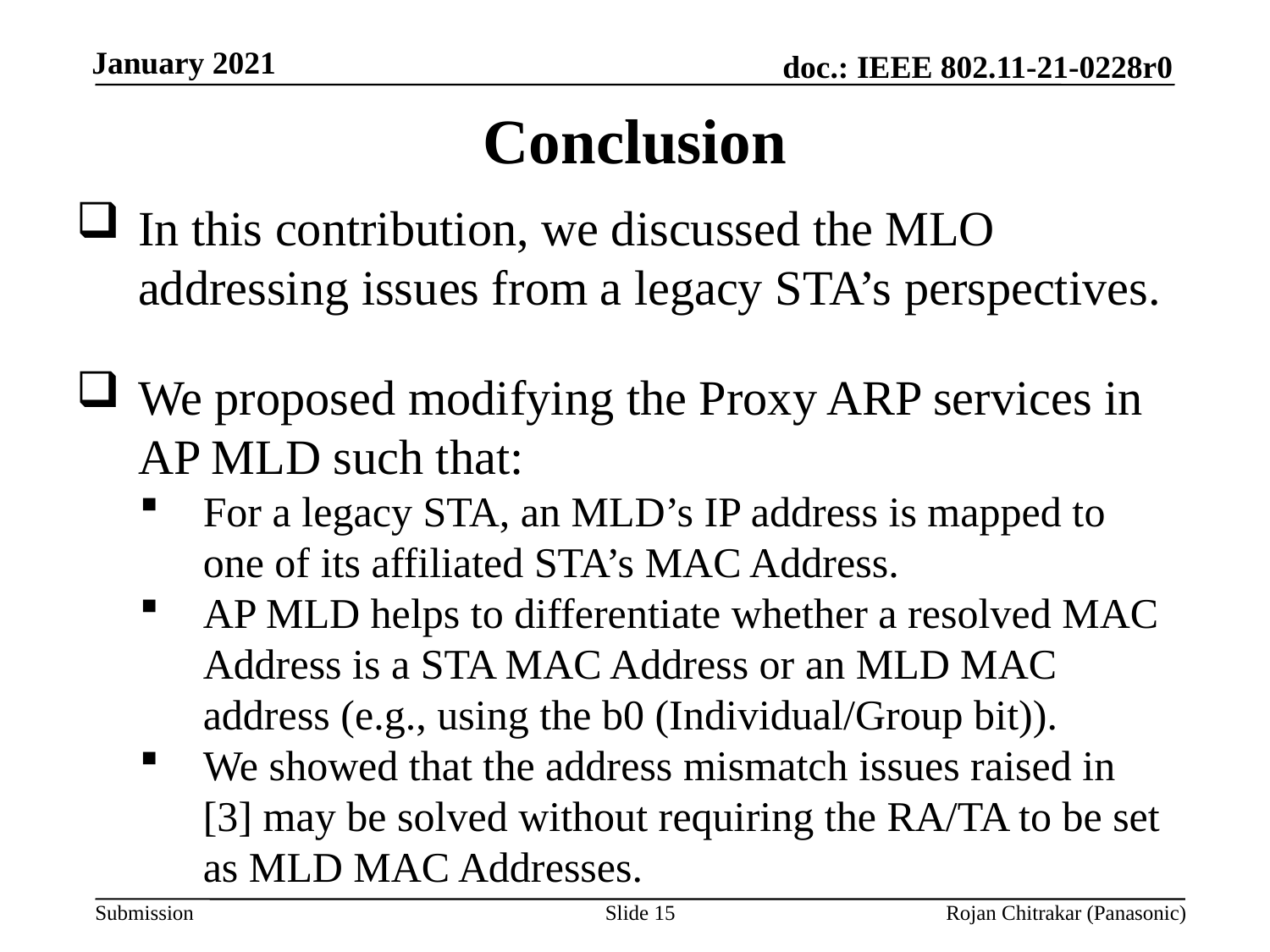

Conclusion
In this contribution, we discussed the MLO addressing issues from a legacy STA’s perspectives.

We proposed modifying the Proxy ARP services in AP MLD such that:
For a legacy STA, an MLD’s IP address is mapped to one of its affiliated STA’s MAC Address.
AP MLD helps to differentiate whether a resolved MAC Address is a STA MAC Address or an MLD MAC address (e.g., using the b0 (Individual/Group bit)).
We showed that the address mismatch issues raised in [3] may be solved without requiring the RA/TA to be set as MLD MAC Addresses.
Slide 15
Rojan Chitrakar (Panasonic)